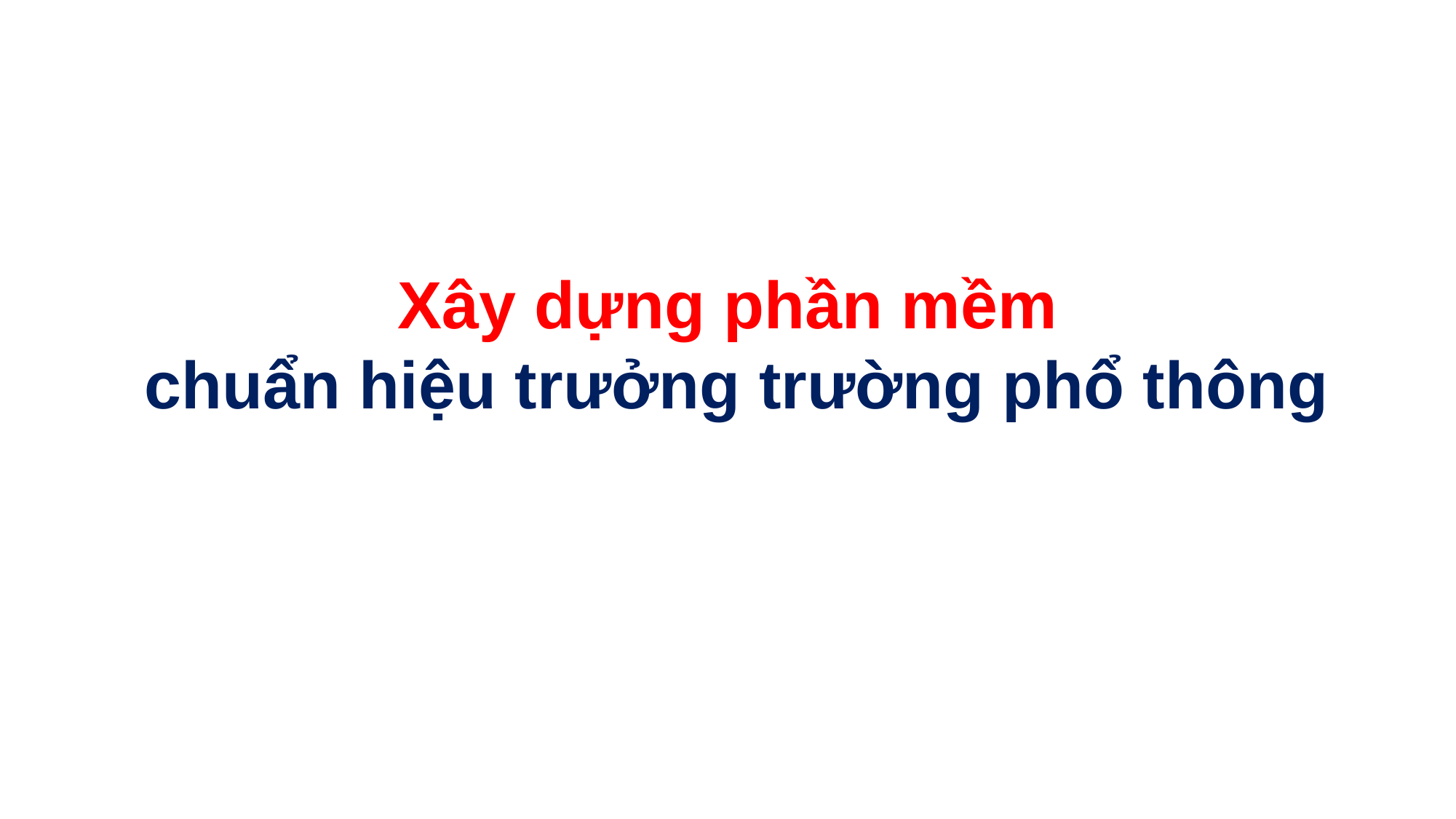

# Xây dựng phần mềm chuẩn hiệu trưởng trường phổ thông